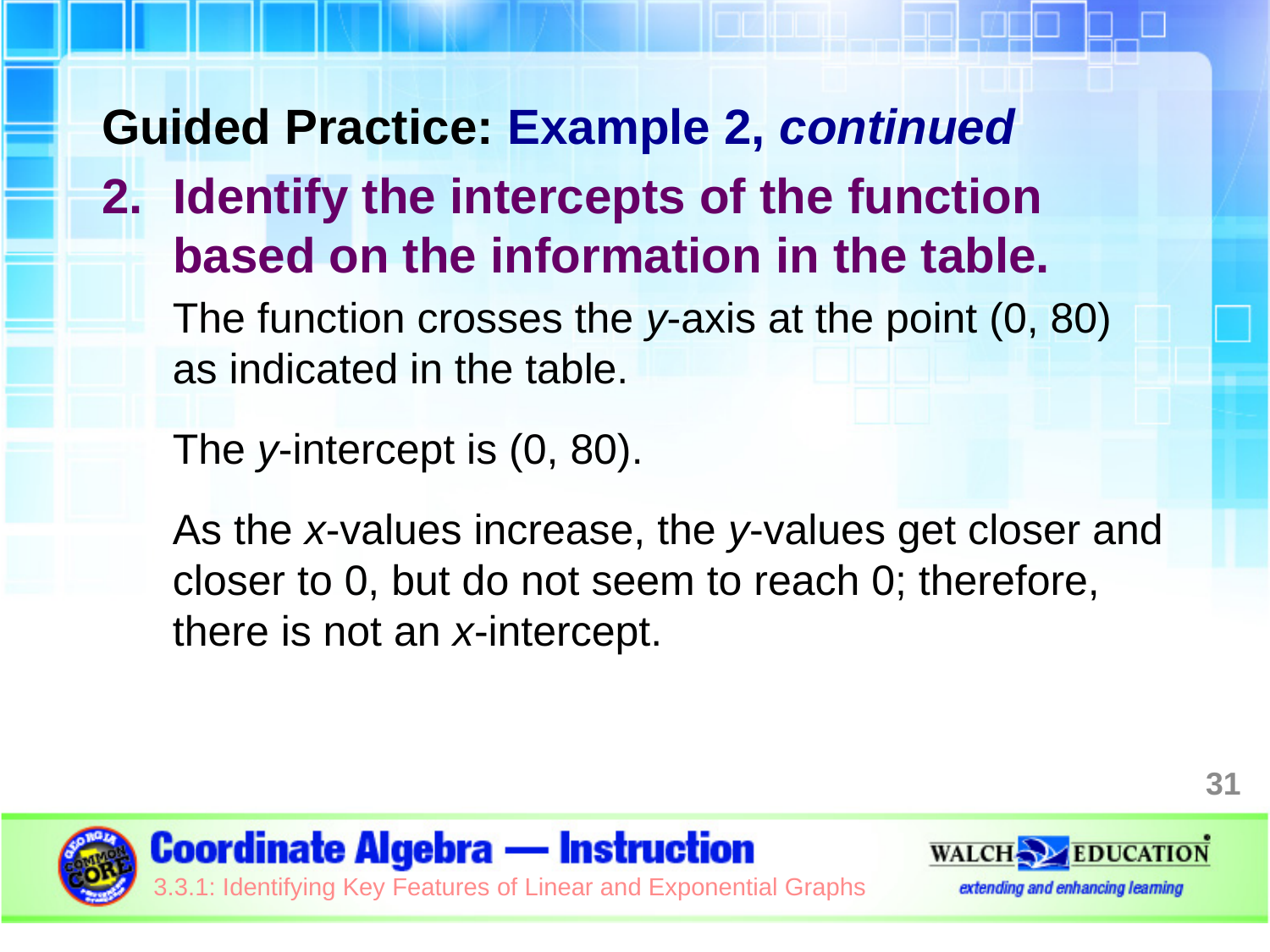

Guided Practice: Example 2, continued
Identify the intercepts of the function based on the information in the table.
The function crosses the y-axis at the point (0, 80) as indicated in the table.
The y-intercept is (0, 80).
As the x-values increase, the y-values get closer and closer to 0, but do not seem to reach 0; therefore, there is not an x-intercept.
31
3.3.1: Identifying Key Features of Linear and Exponential Graphs